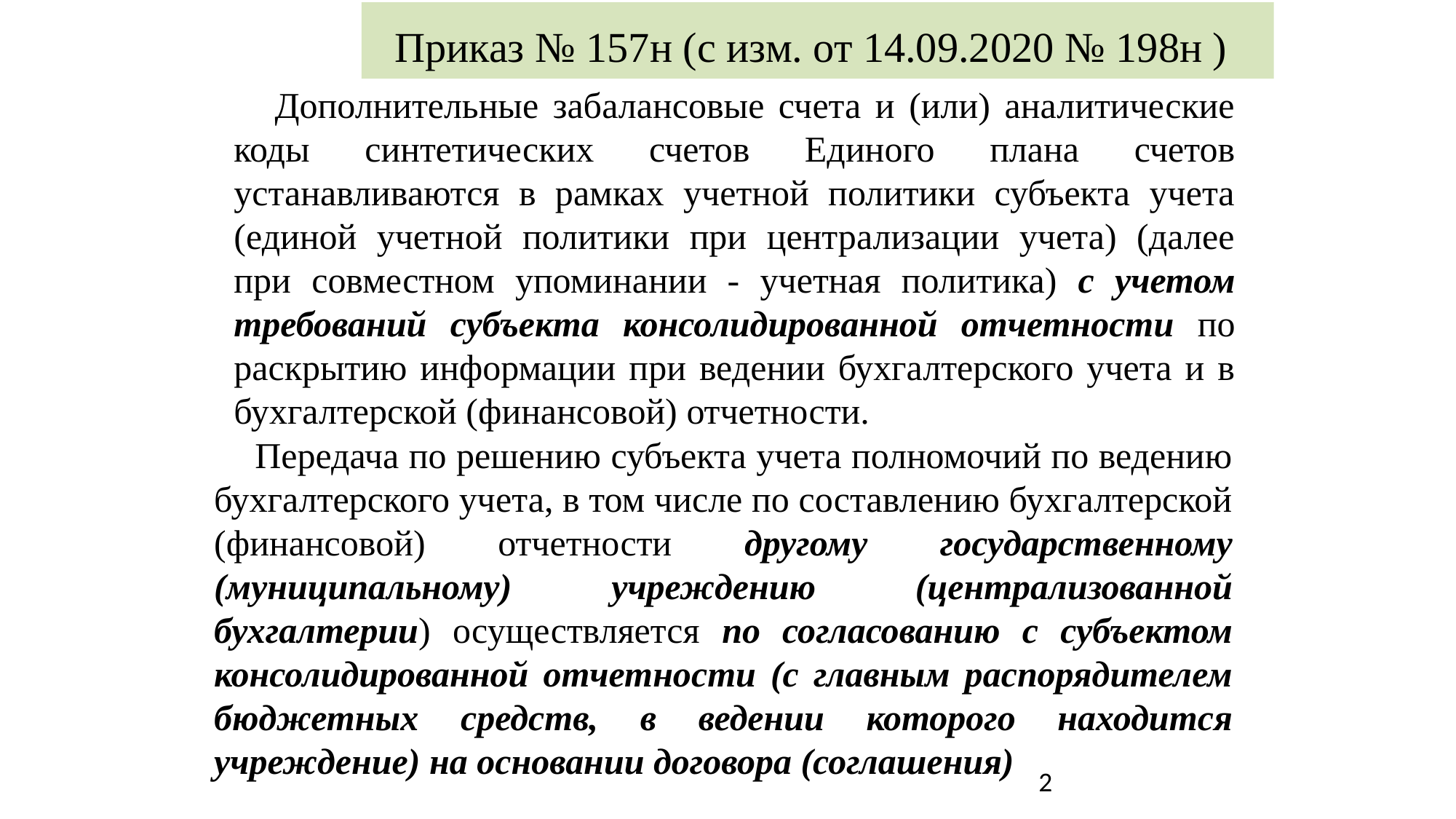

Приказ № 157н (с изм. от 14.09.2020 № 198н )
Дополнительные забалансовые счета и (или) аналитические коды синтетических счетов Единого плана счетов устанавливаются в рамках учетной политики субъекта учета (единой учетной политики при централизации учета) (далее при совместном упоминании - учетная политика) с учетом требований субъекта консолидированной отчетности по раскрытию информации при ведении бухгалтерского учета и в бухгалтерской (финансовой) отчетности.
Передача по решению субъекта учета полномочий по ведению бухгалтерского учета, в том числе по составлению бухгалтерской (финансовой) отчетности другому государственному (муниципальному) учреждению (централизованной бухгалтерии) осуществляется по согласованию с субъектом консолидированной отчетности (с главным распорядителем бюджетных средств, в ведении которого находится учреждение) на основании договора (соглашения)
2